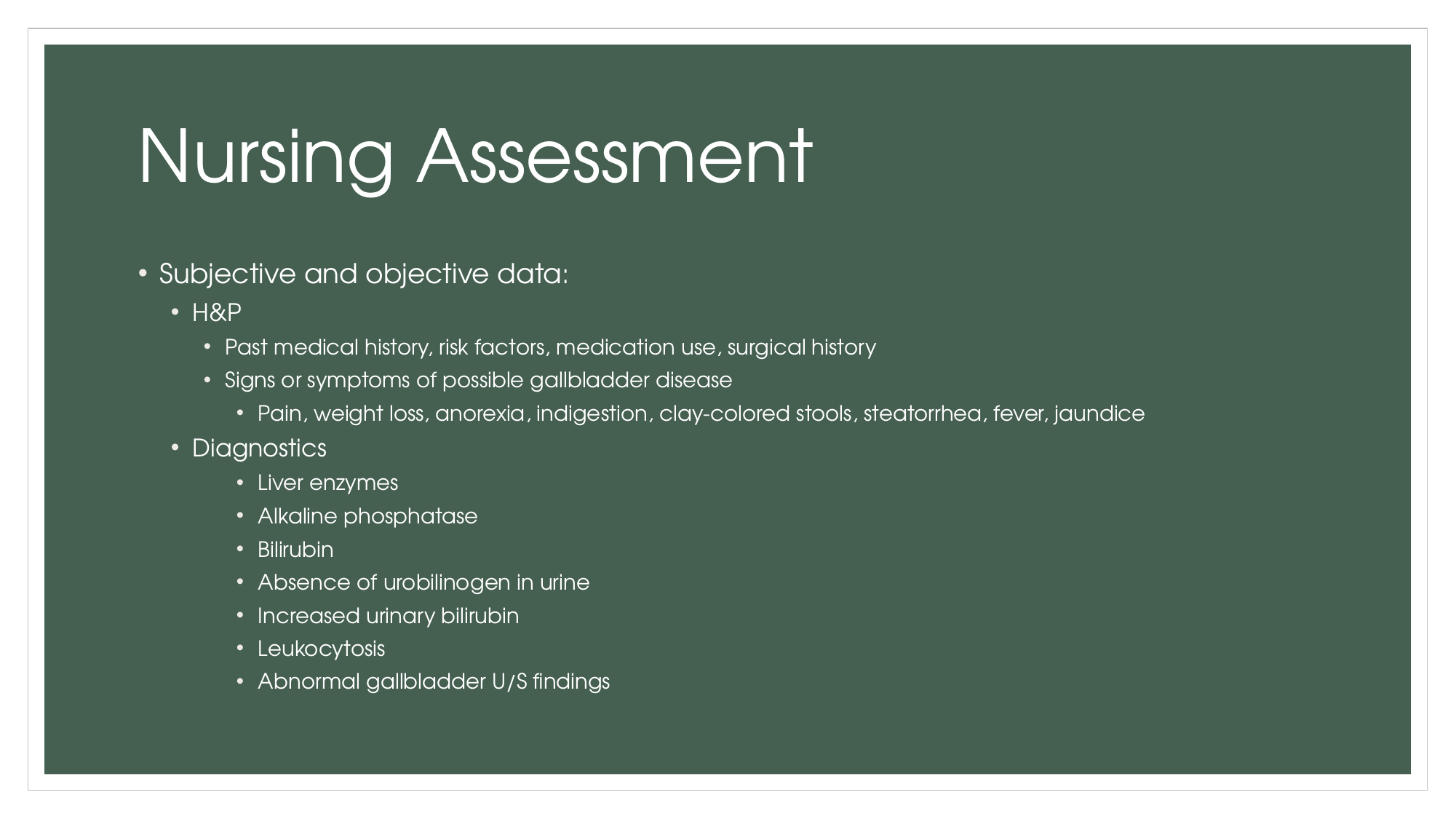

# Nursing Assessment
Subjective and objective data:
H&P
Past medical history, risk factors, medication use, surgical history
Signs or symptoms of possible gallbladder disease
Pain, weight loss, anorexia, indigestion, clay-colored stools, steatorrhea, fever, jaundice
Diagnostics
Liver enzymes
Alkaline phosphatase
Bilirubin
Absence of urobilinogen in urine
Increased urinary bilirubin
Leukocytosis
Abnormal gallbladder U/S findings